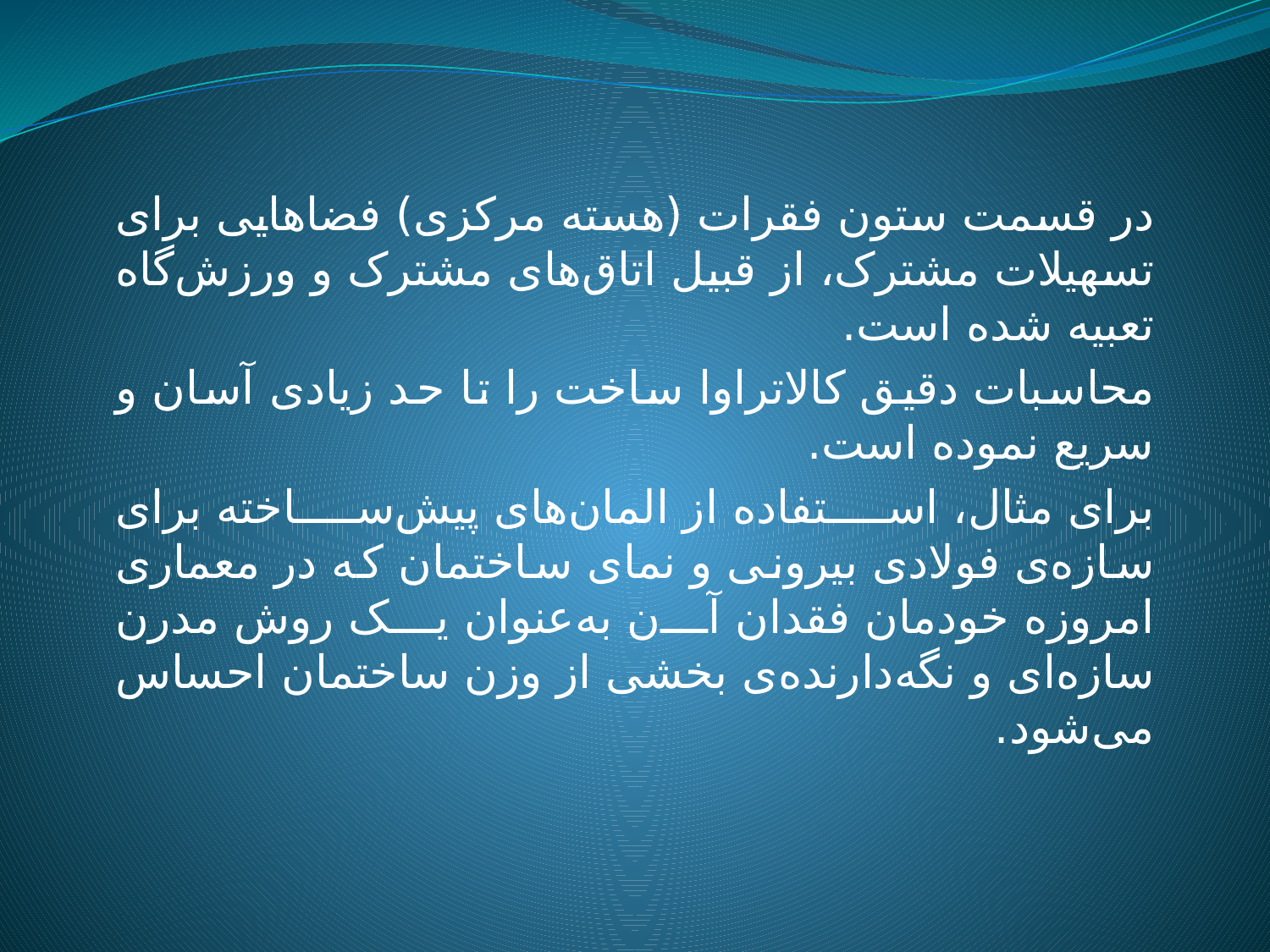

در قسمت ستون فقرات (هسته مرکزی) فضاهایی برای تسهیلات مشترک، از قبیل اتاق‌های مشترک و ورزش‌گاه تعبیه شده است.
محاسبات دقیق کالاتراوا ساخت را تا حد زیادی آسان و سریع نموده است.
برای مثال، استفاده از المان‌های پیش‌ساخته برای سازه‌ی فولادی بیرونی و نمای ساختمان که در معماری امروزه خودمان فقدان آن به‌عنوان یک روش مدرن سازه‌ای و نگه‌دارنده‌ی بخشی از وزن ساختمان احساس می‌شود.